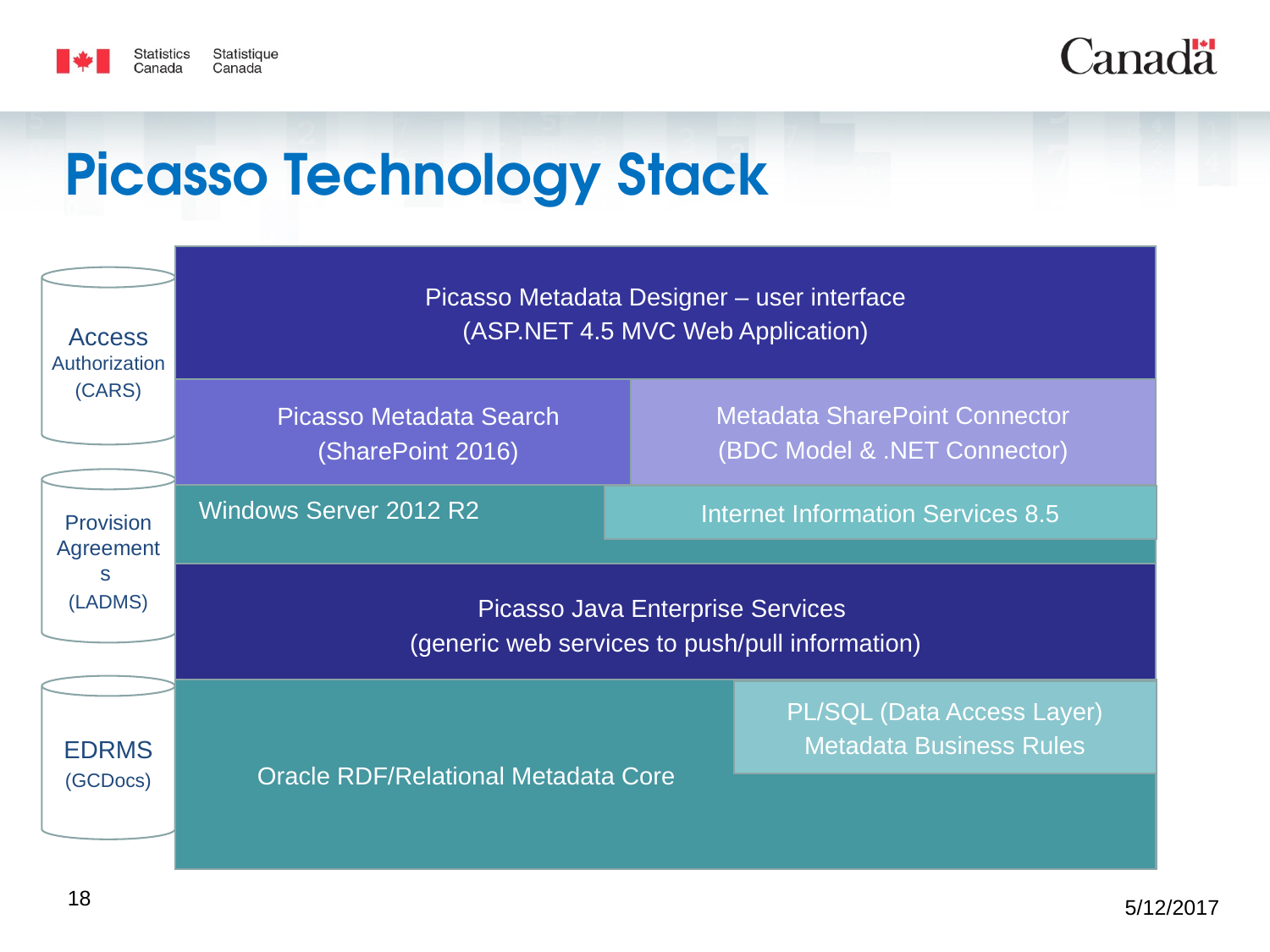

Picasso Technology Stack
Picasso Metadata Designer – user interface
(ASP.NET 4.5 MVC Web Application)
Access Authorization
(CARS)
Metadata SharePoint Connector
(BDC Model & .NET Connector)
Picasso Metadata Search
(SharePoint 2016)
Provision Agreements
(LADMS)
  Windows Server 2012 R2

Internet Information Services 8.5
Picasso Java Enterprise Services
(generic web services to push/pull information)
EDRMS
(GCDocs)
          Oracle RDF/Relational Metadata Core
PL/SQL (Data Access Layer)
Metadata Business Rules
18
5/12/2017